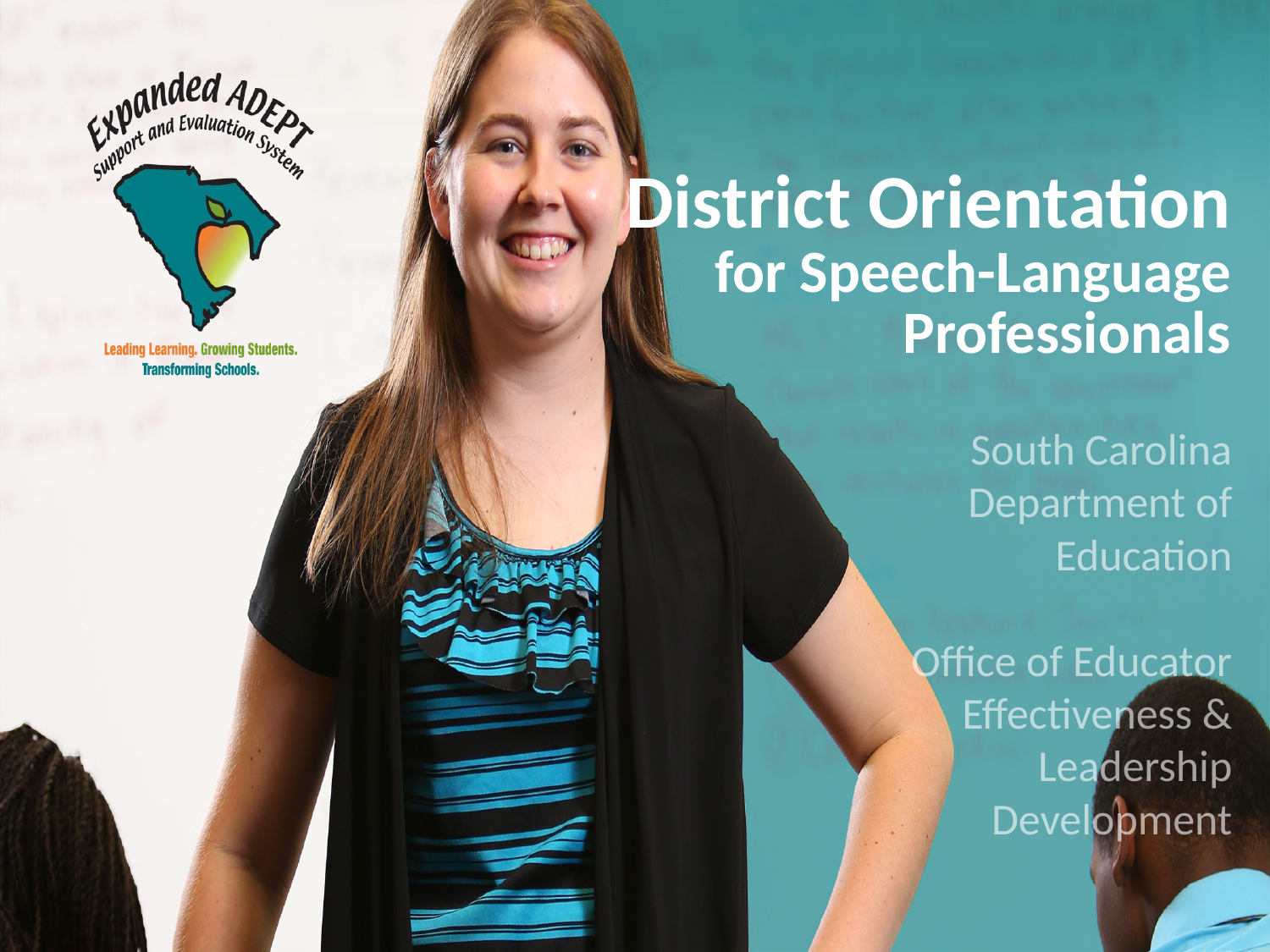

# District Orientation for Speech-Language Professionals
South Carolina Department of Education

Office of Educator Effectiveness &
 Leadership Development